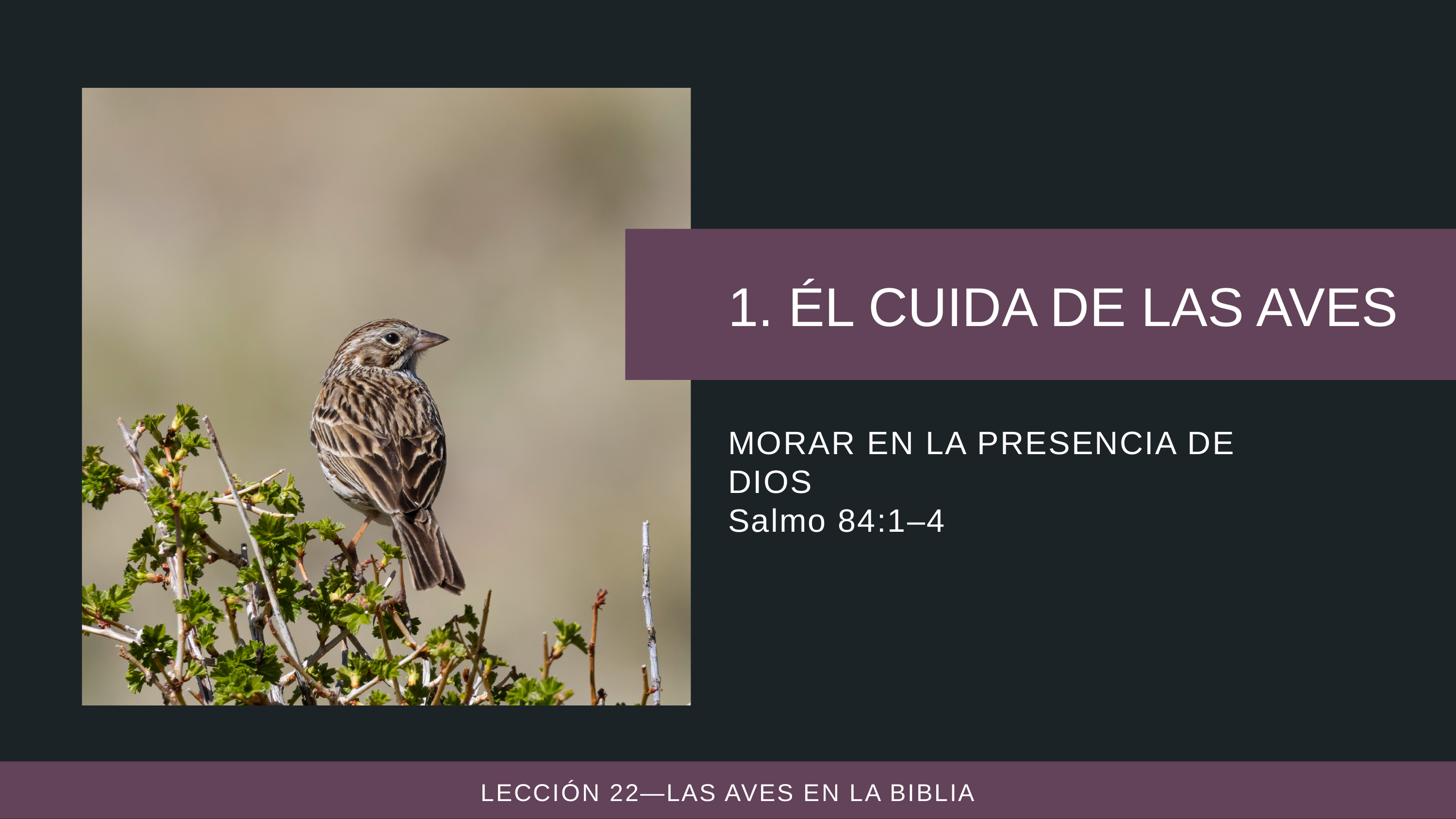

MORAR EN LA PRESENCIA DE DIOS
Salmo 84:1–4